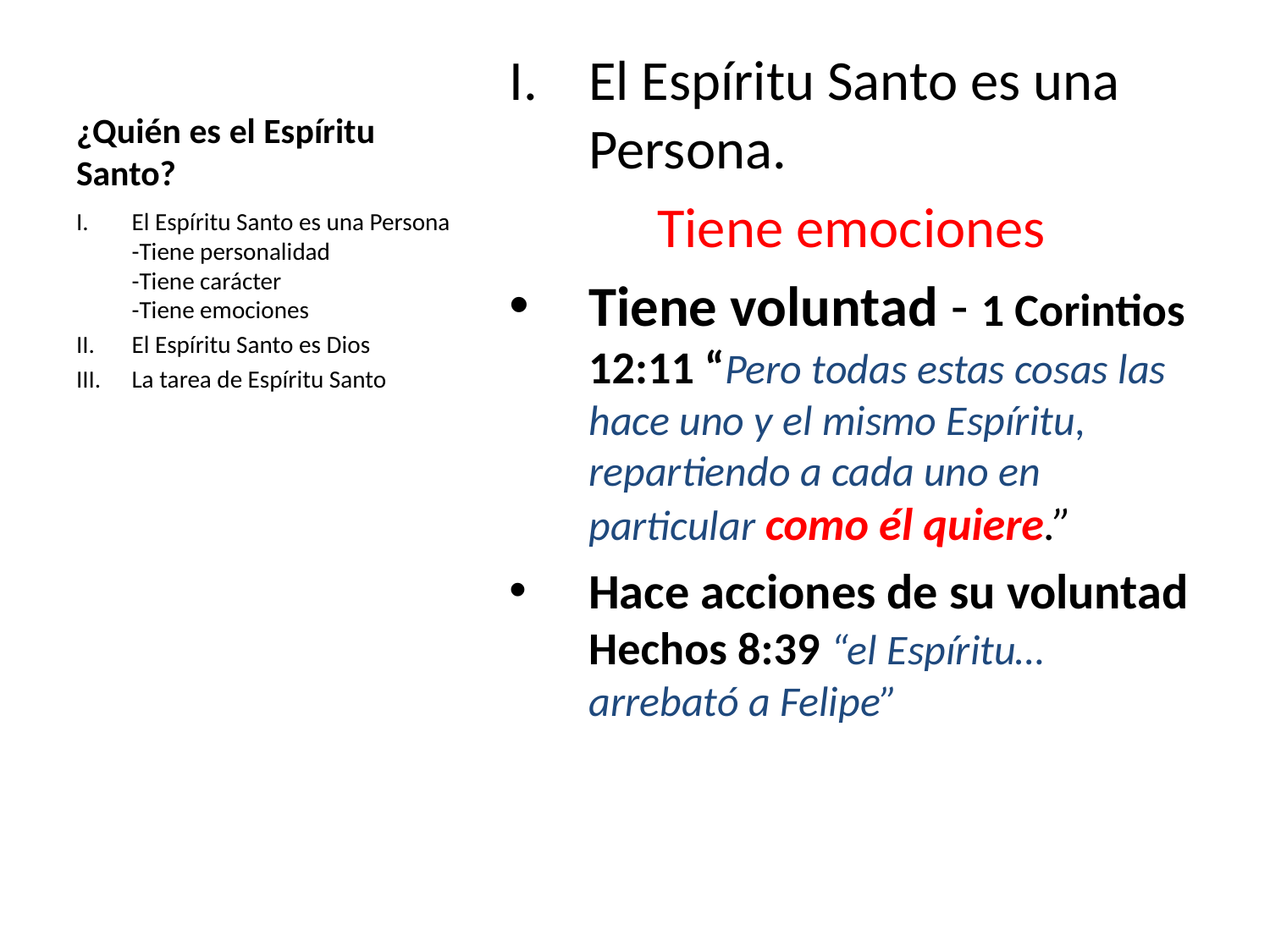

# ¿Quién es el Espíritu Santo?
El Espíritu Santo es una Persona.
Tiene emociones
Tiene voluntad - 1 Corintios 12:11 “Pero todas estas cosas las hace uno y el mismo Espíritu, repartiendo a cada uno en particular como él quiere.”
Hace acciones de su voluntad Hechos 8:39 “el Espíritu… arrebató a Felipe”

El Espíritu Santo es una Persona
-Tiene personalidad
-Tiene carácter
-Tiene emociones
El Espíritu Santo es Dios
La tarea de Espíritu Santo